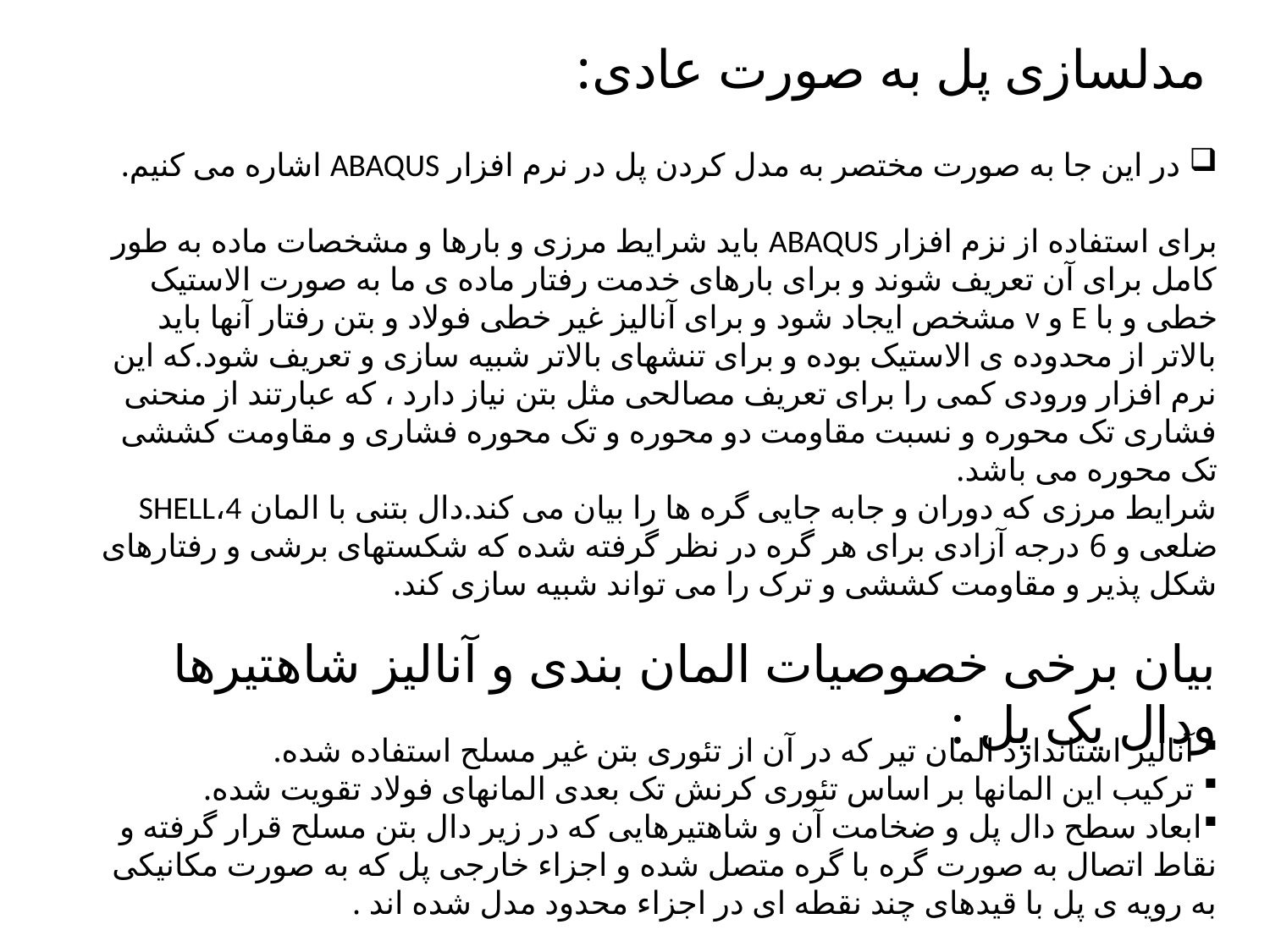

مدلسازی پل به صورت عادی:
 در این جا به صورت مختصر به مدل کردن پل در نرم افزار ABAQUS اشاره می کنیم.

برای استفاده از نزم افزار ABAQUS باید شرایط مرزی و بارها و مشخصات ماده به طور کامل برای آن تعریف شوند و برای بارهای خدمت رفتار ماده ی ما به صورت الاستیک خطی و با E و ν مشخص ایجاد شود و برای آنالیز غیر خطی فولاد و بتن رفتار آنها باید بالاتر از محدوده ی الاستیک بوده و برای تنشهای بالاتر شبیه سازی و تعریف شود.که این نرم افزار ورودی کمی را برای تعریف مصالحی مثل بتن نیاز دارد ، که عبارتند از منحنی فشاری تک محوره و نسبت مقاومت دو محوره و تک محوره فشاری و مقاومت کششی تک محوره می باشد.
شرایط مرزی که دوران و جابه جایی گره ها را بیان می کند.دال بتنی با المان SHELL،4 ضلعی و 6 درجه آزادی برای هر گره در نظر گرفته شده که شکستهای برشی و رفتارهای شکل پذیر و مقاومت کششی و ترک را می تواند شبیه سازی کند.
بیان برخی خصوصیات المان بندی و آنالیز شاهتیرها ودال یک پل :
 آنالیز استاندارد المان تیر که در آن از تئوری بتن غیر مسلح استفاده شده.
 ترکیب این المانها بر اساس تئوری کرنش تک بعدی المانهای فولاد تقویت شده.
ابعاد سطح دال پل و ضخامت آن و شاهتیرهایی که در زیر دال بتن مسلح قرار گرفته و نقاط اتصال به صورت گره با گره متصل شده و اجزاء خارجی پل که به صورت مکانیکی به رویه ی پل با قیدهای چند نقطه ای در اجزاء محدود مدل شده اند .